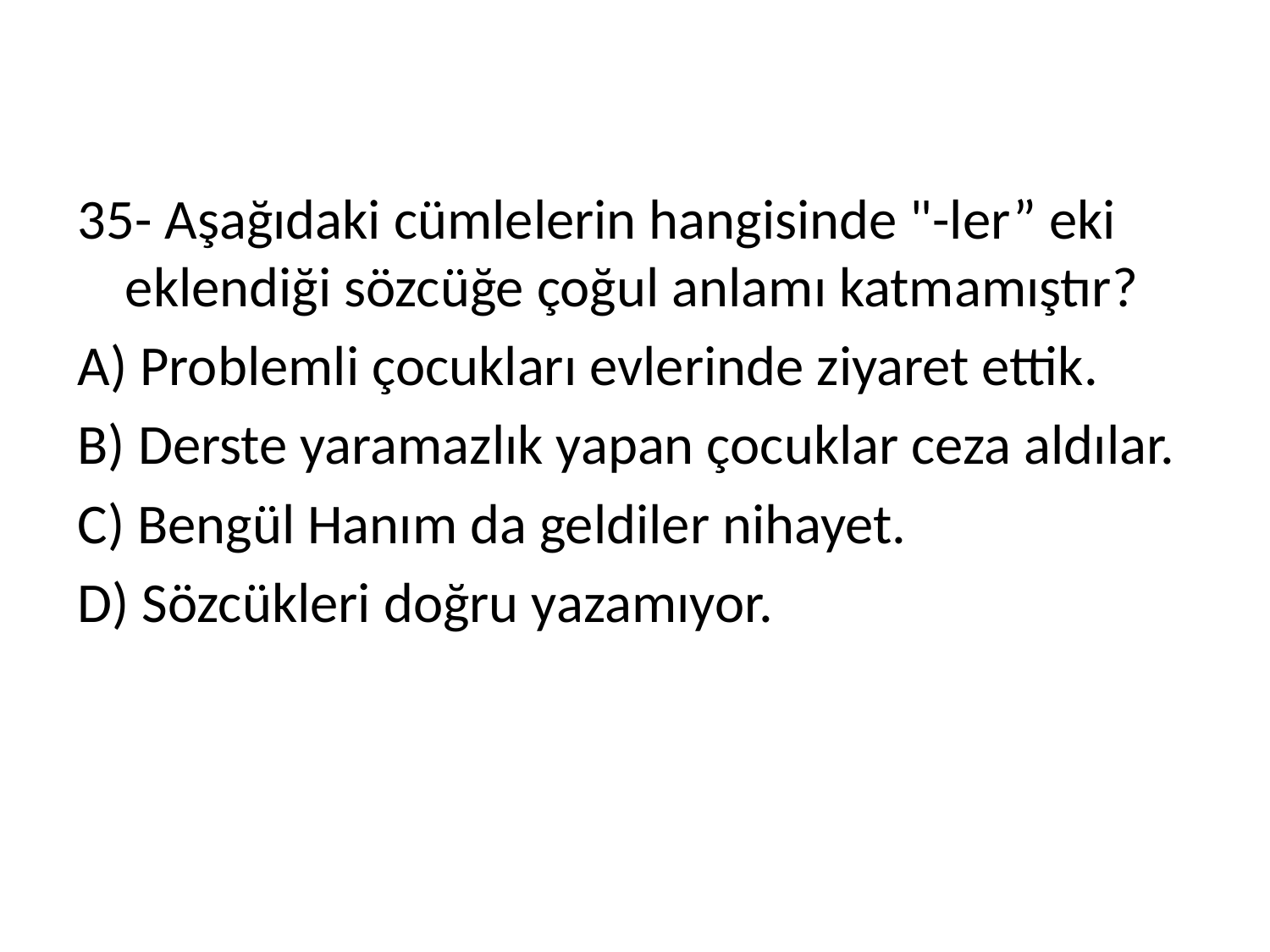

35- Aşağıdaki cümlelerin hangisinde "-ler” eki eklendiği sözcüğe çoğul anlamı katmamıştır?
A) Problemli çocukları evlerinde ziyaret ettik.
B) Derste yaramazlık yapan çocuklar ceza aldılar.
C) Bengül Hanım da geldiler nihayet.
D) Sözcükleri doğru yazamıyor.